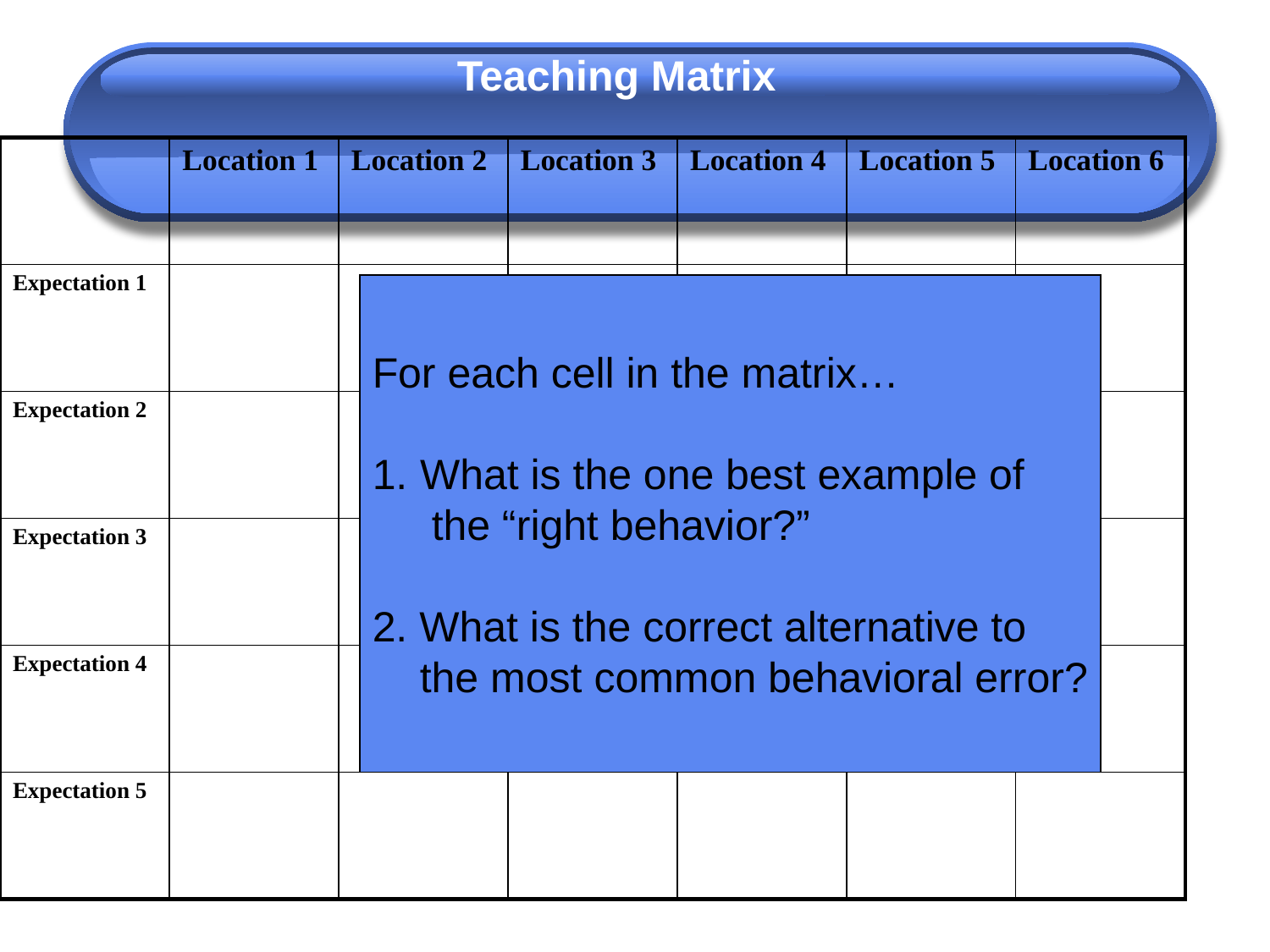

Teaching Matrix
|  | Location 1 | Location 2 | Location 3 | Location 4 | Location 5 | Location 6 |
| --- | --- | --- | --- | --- | --- | --- |
| Expectation 1 |  |  |  |  |  |  |
| Expectation 2 |  |  |  |  |  |  |
| Expectation 3 |  |  |  |  |  |  |
| Expectation 4 |  |  |  |  |  |  |
| Expectation 5 |  |  |  |  |  |  |
For each cell in the matrix…

What is the one best example of
     the “right behavior?”

2. What is the correct alternative to
    the most common behavioral error?